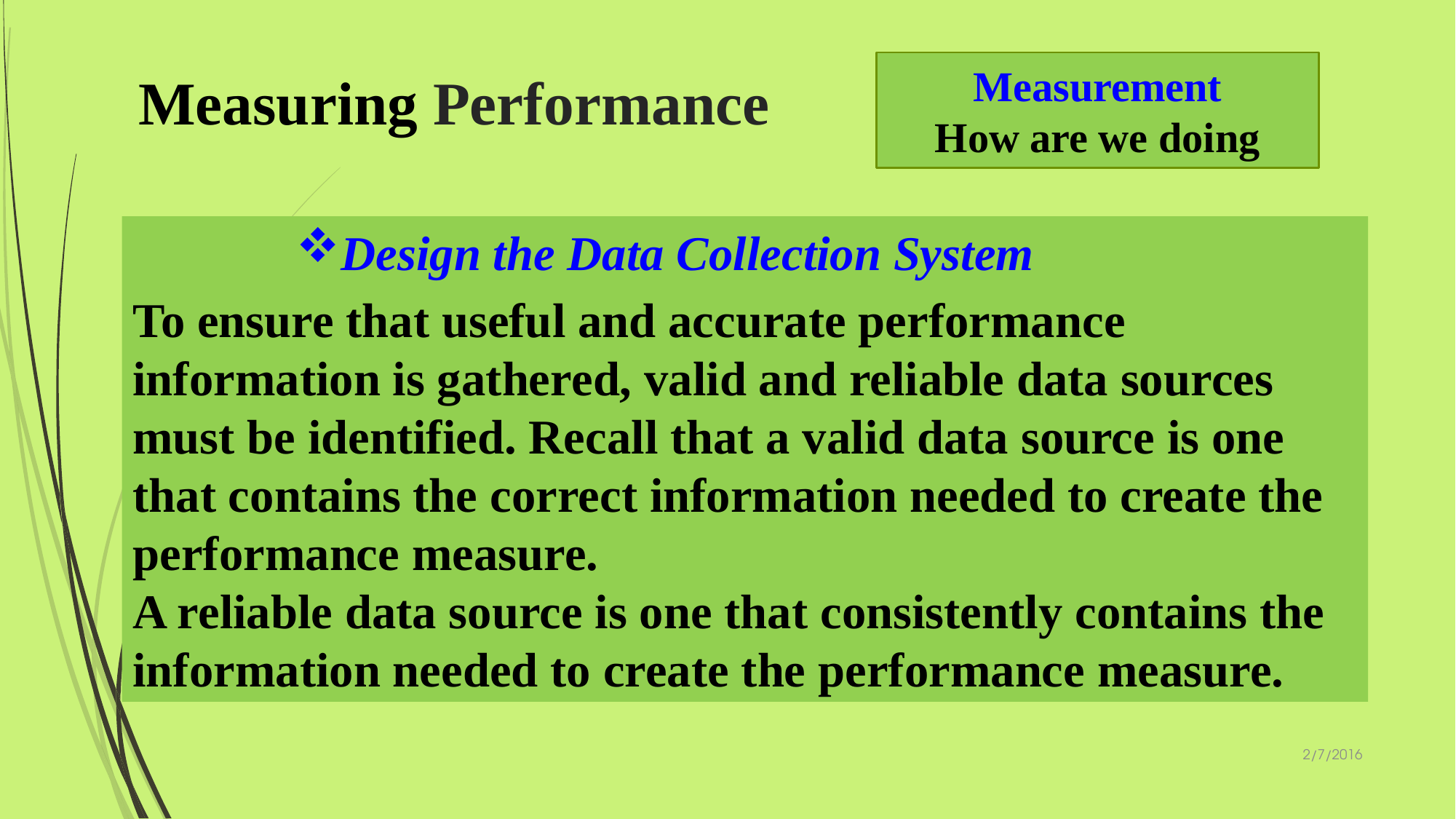

# Measuring Performance
Measurement
How are we doing

Design the Data Collection System
To ensure that useful and accurate performance information is gathered, valid and reliable data sources must be identified. Recall that a valid data source is one that contains the correct information needed to create the performance measure.
A reliable data source is one that consistently contains the information needed to create the performance measure.
2/7/2016
Mohammed Alnaif Ph.D.